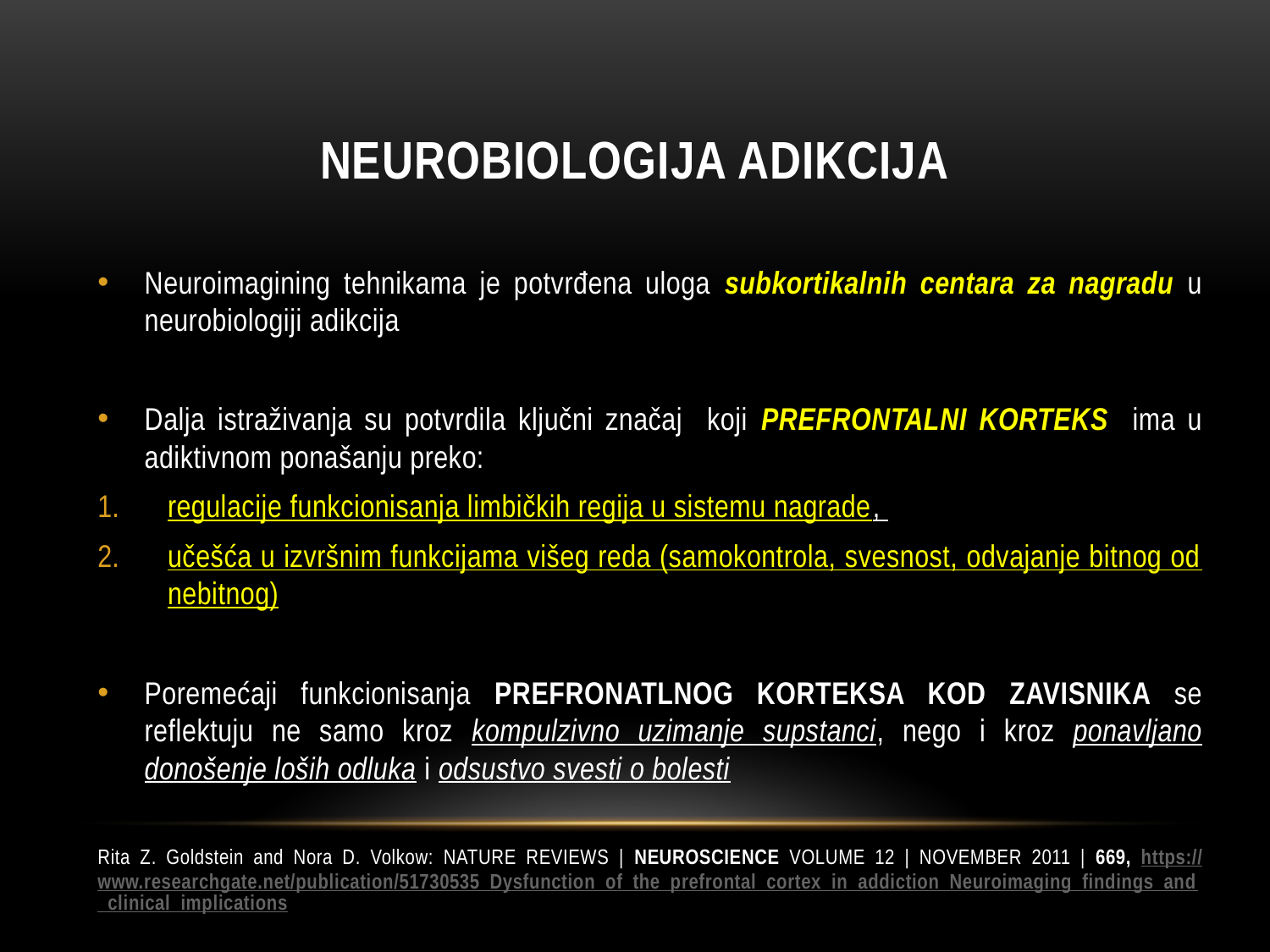

# Neurobiologija adikcija
Neuroimagining tehnikama je potvrđena uloga subkortikalnih centara za nagradu u neurobiologiji adikcija

Dalja istraživanja su potvrdila ključni značaj  koji PREFRONTALNI KORTEKS  ima u adiktivnom ponašanju preko:
regulacije funkcionisanja limbičkih regija u sistemu nagrade,
učešća u izvršnim funkcijama višeg reda (samokontrola, svesnost, odvajanje bitnog od nebitnog)

Poremećaji funkcionisanja PREFRONATLNOG KORTEKSA KOD ZAVISNIKA se reflektuju ne samo kroz kompulzivno uzimanje supstanci, nego i kroz ponavljano donošenje loših odluka i odsustvo svesti o bolesti

Rita Z. Goldstein and Nora D. Volkow: NATURE REVIEWS | NEUROSCIENCE VOLUME 12 | NOVEMBER 2011 | 669, https://www.researchgate.net/publication/51730535_Dysfunction_of_the_prefrontal_cortex_in_addiction_Neuroimaging_findings_and_clinical_implications